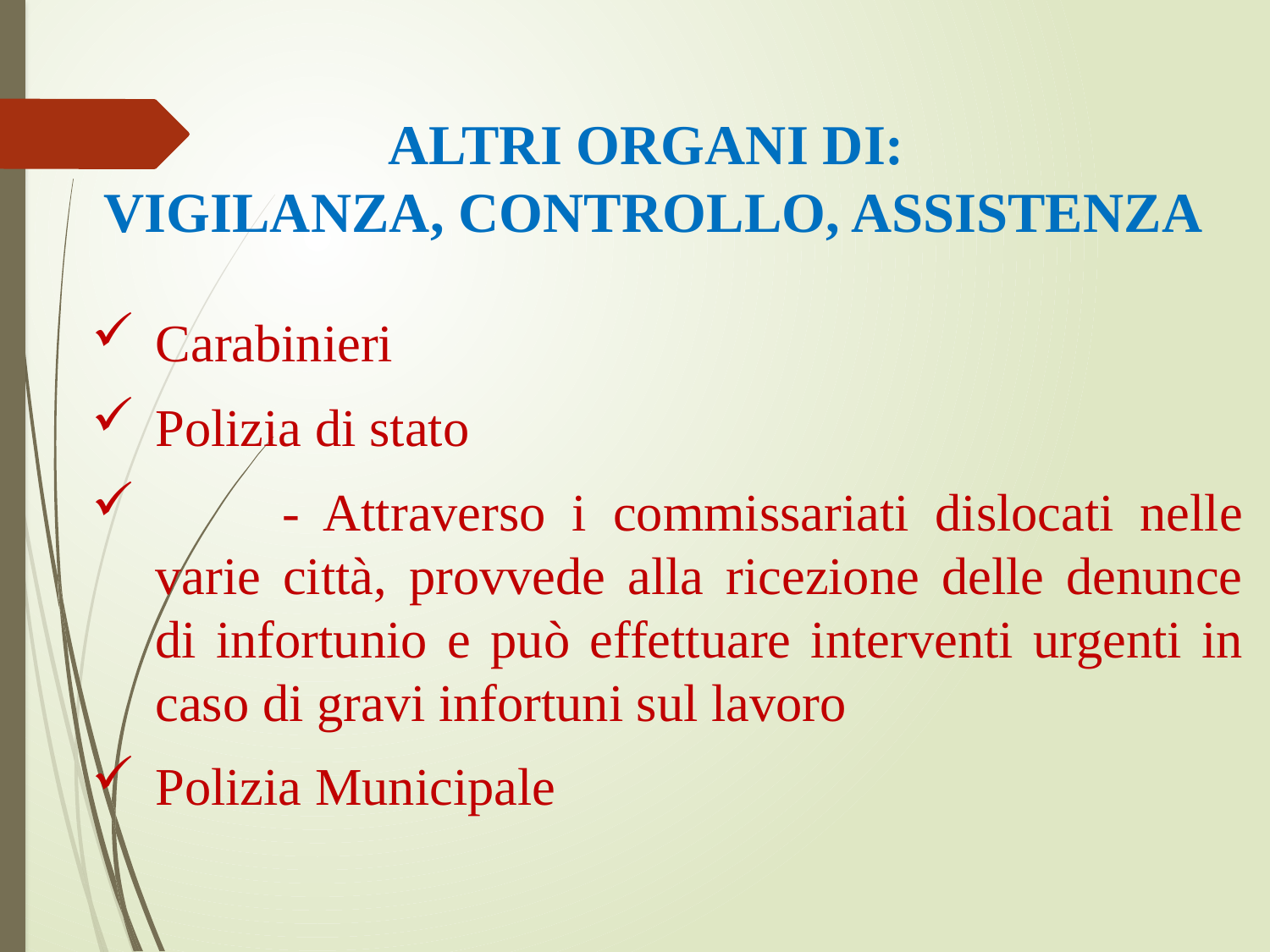

ALTRI ORGANI DI:
VIGILANZA, CONTROLLO, ASSISTENZA
Carabinieri
Polizia di stato
	- Attraverso i commissariati dislocati nelle varie città, provvede alla ricezione delle denunce di infortunio e può effettuare interventi urgenti in caso di gravi infortuni sul lavoro
Polizia Municipale